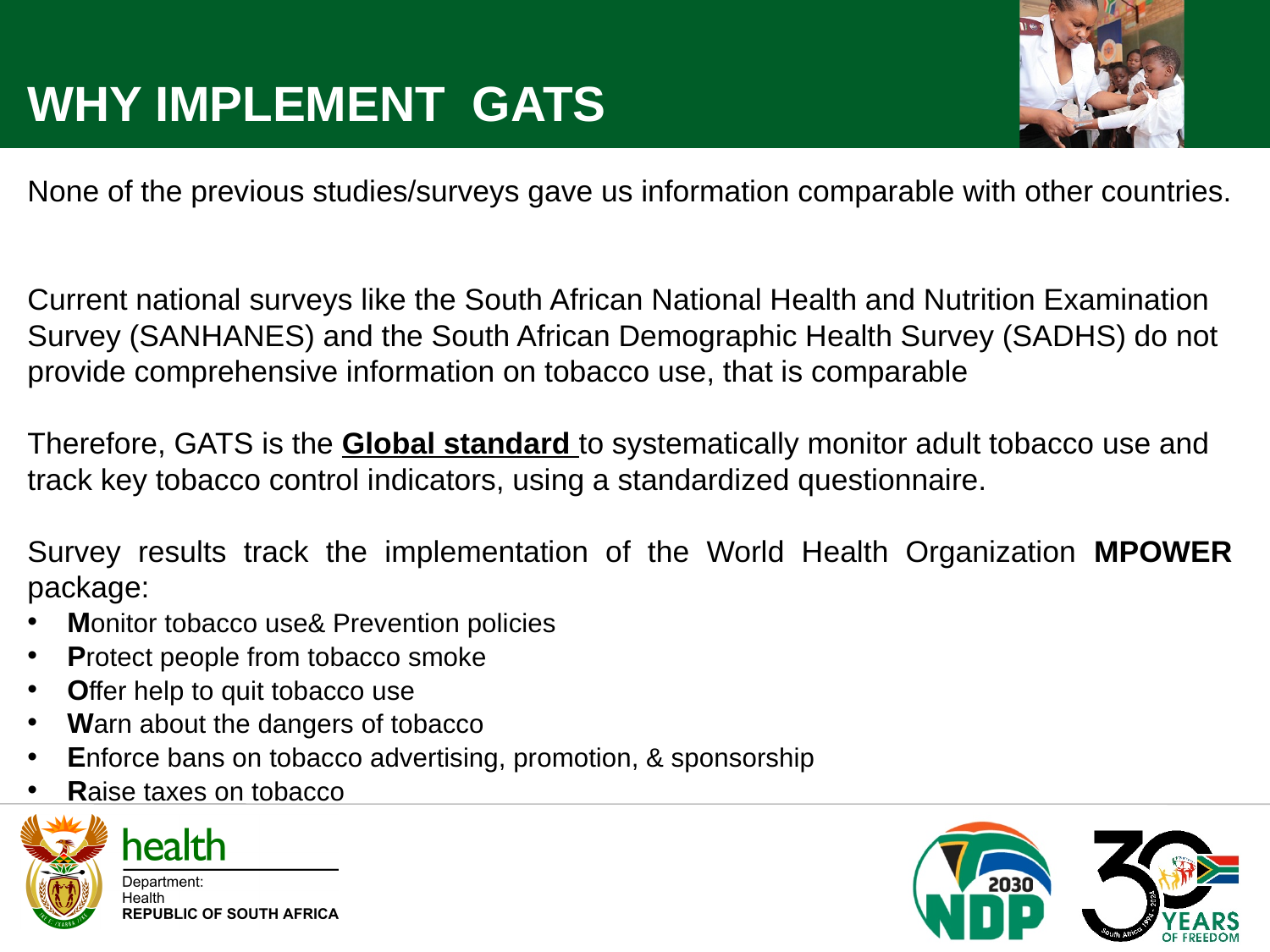

WHY IMPLEMENT  GATS
None of the previous studies/surveys gave us information comparable with other countries.

Current national surveys like the South African National Health and Nutrition Examination Survey (SANHANES) and the South African Demographic Health Survey (SADHS) do not provide comprehensive information on tobacco use, that is comparable

Therefore, GATS is the Global standard to systematically monitor adult tobacco use and track key tobacco control indicators, using a standardized questionnaire.

Survey results track the implementation of the World Health Organization MPOWER package:
Monitor tobacco use& Prevention policies
Protect people from tobacco smoke
Offer help to quit tobacco use
Warn about the dangers of tobacco
Enforce bans on tobacco advertising, promotion, & sponsorship
Raise taxes on tobacco